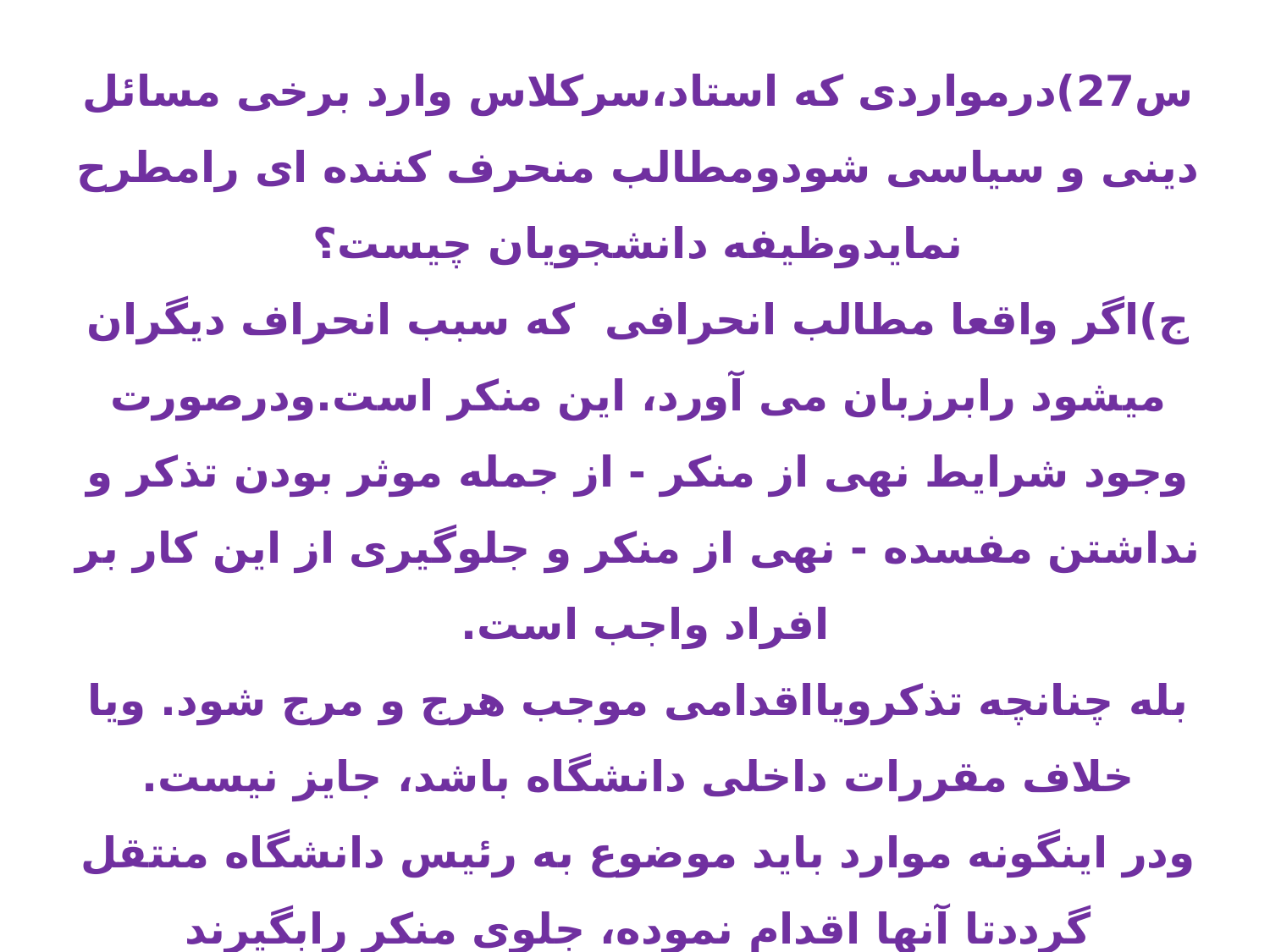

س27)درمواردی که استاد،سرکلاس وارد برخی مسائل دینی و سیاسی شودومطالب منحرف کننده ای رامطرح نمایدوظیفه دانشجویان چیست؟
ج)اگر واقعا مطالب انحرافی  که سبب انحراف دیگران می­شود رابرزبان می آورد، این منکر است.ودرصورت وجود شرایط نهی از منکر - از جمله موثر بودن تذکر و نداشتن مفسده­‌ - نهی از منکر و جلوگیری از این کار بر افراد واجب است.
بله چنانچه تذکرویااقدامی موجب هرج و مرج ­شود. ویا خلاف مقررات داخلی دانشگاه باشد، جایز نیست.
ودر اینگونه موارد باید موضوع به رئیس دانشگاه منتقل گرددتا آنها اقدام نموده، جلوی منکر رابگیرند
.